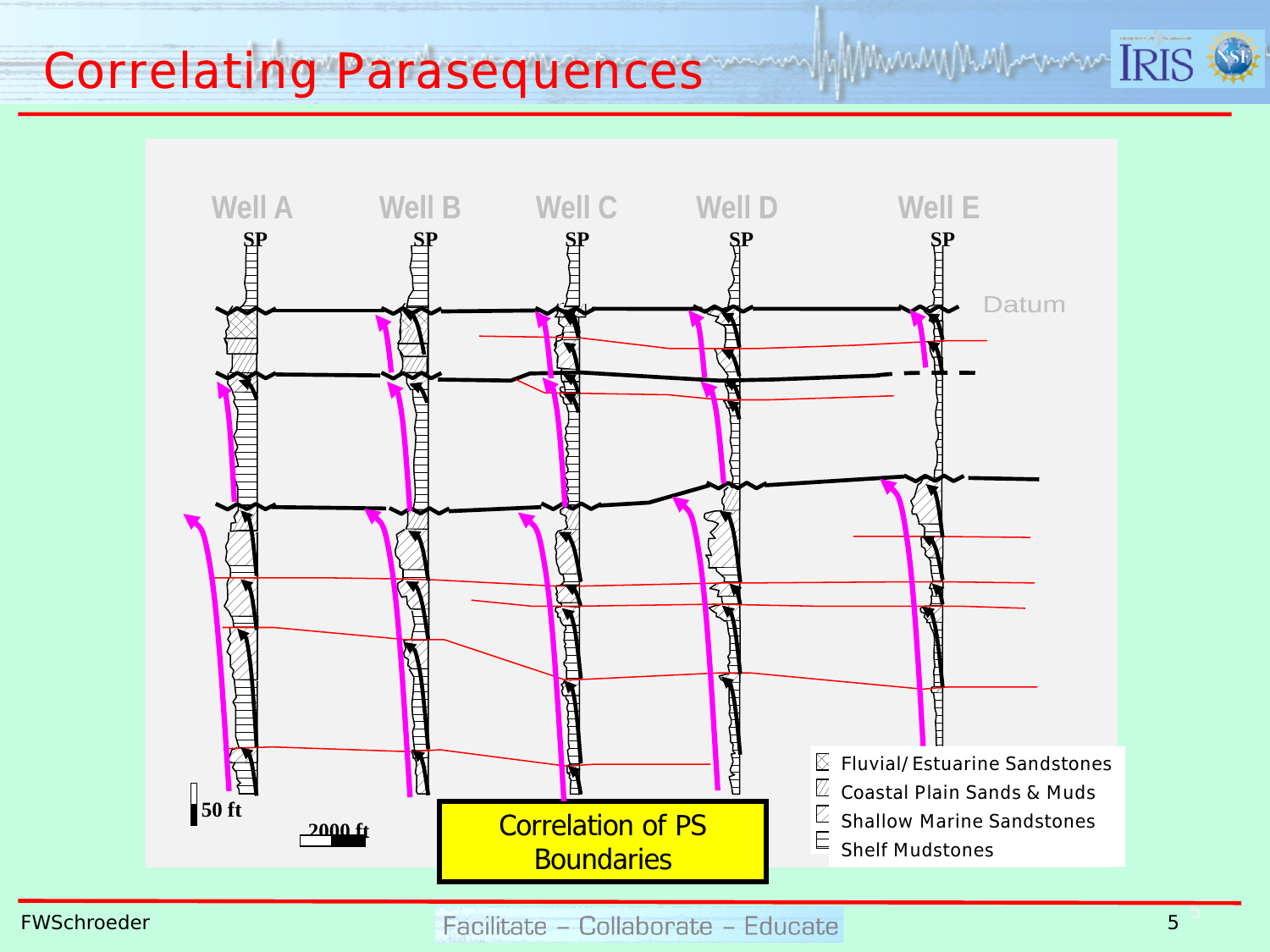

# Correlating Parasequences

Well A
Well B
Well C
Well D
Well E
SP
SP
SP
SP
SP

Datum

Fluvial/Estuarine Sandstones
Coastal Plain Sands & Muds
Shallow Marine Sandstones
Shelf Mudstones

50 ft
Correlation of PS Boundaries

2000 ft